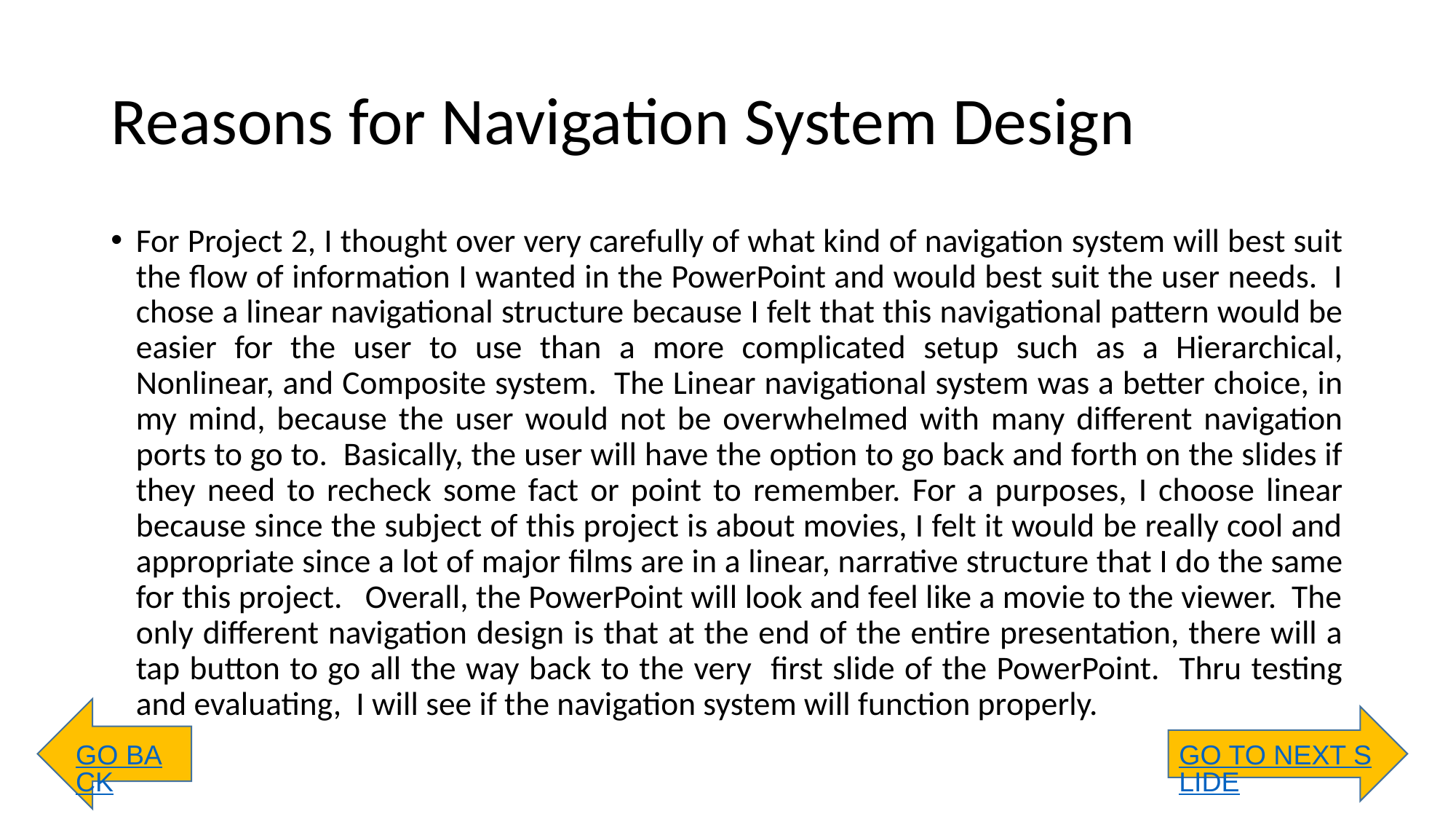

# Reasons for Navigation System Design
For Project 2, I thought over very carefully of what kind of navigation system will best suit the flow of information I wanted in the PowerPoint and would best suit the user needs.  I chose a linear navigational structure because I felt that this navigational pattern would be easier for the user to use than a more complicated setup such as a Hierarchical, Nonlinear, and Composite system.  The Linear navigational system was a better choice, in my mind, because the user would not be overwhelmed with many different navigation ports to go to.  Basically, the user will have the option to go back and forth on the slides if they need to recheck some fact or point to remember. For a purposes, I choose linear because since the subject of this project is about movies, I felt it would be really cool and appropriate since a lot of major films are in a linear, narrative structure that I do the same for this project.   Overall, the PowerPoint will look and feel like a movie to the viewer.  The only different navigation design is that at the end of the entire presentation, there will a tap button to go all the way back to the very  first slide of the PowerPoint.  Thru testing and evaluating,  I will see if the navigation system will function properly.
GO BACK
GO TO NEXT SLIDE